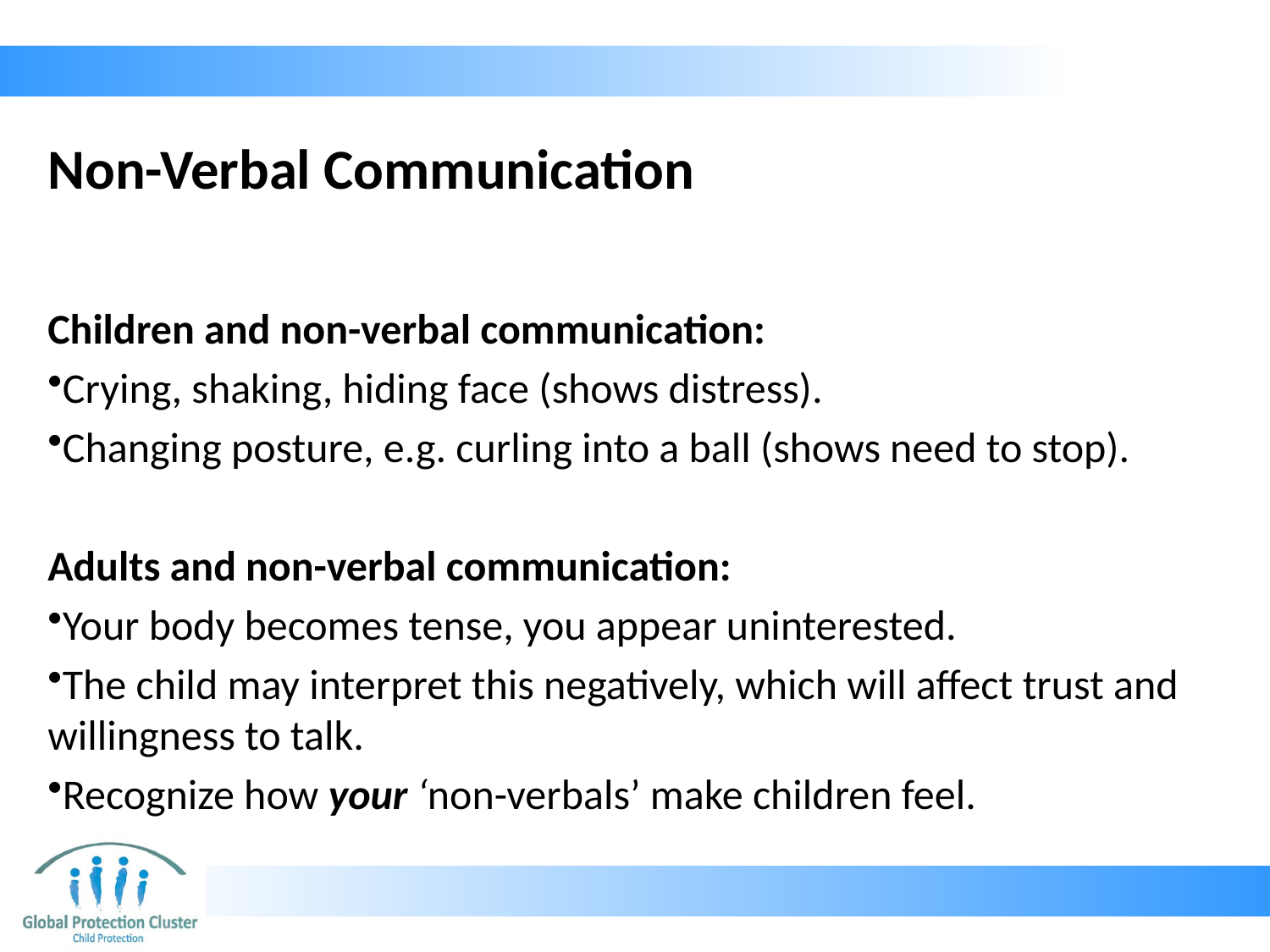

# Non-Verbal Communication

Children and non-verbal communication:
Crying, shaking, hiding face (shows distress).
Changing posture, e.g. curling into a ball (shows need to stop).

Adults and non-verbal communication:
Your body becomes tense, you appear uninterested.
The child may interpret this negatively, which will affect trust and willingness to talk.
Recognize how your ‘non-verbals’ make children feel.